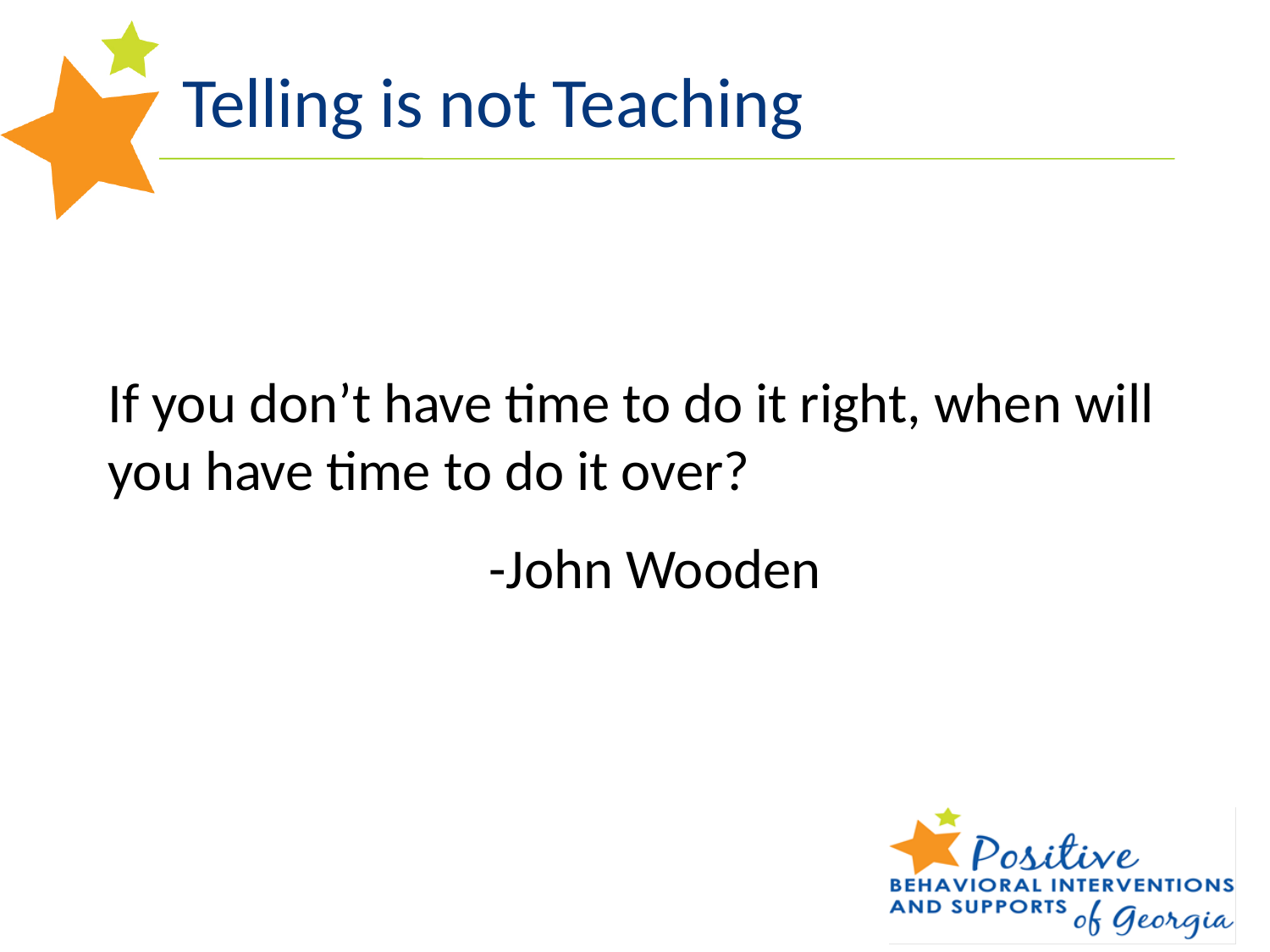

# Telling is not Teaching
If you don’t have time to do it right, when will you have time to do it over?
			-John Wooden